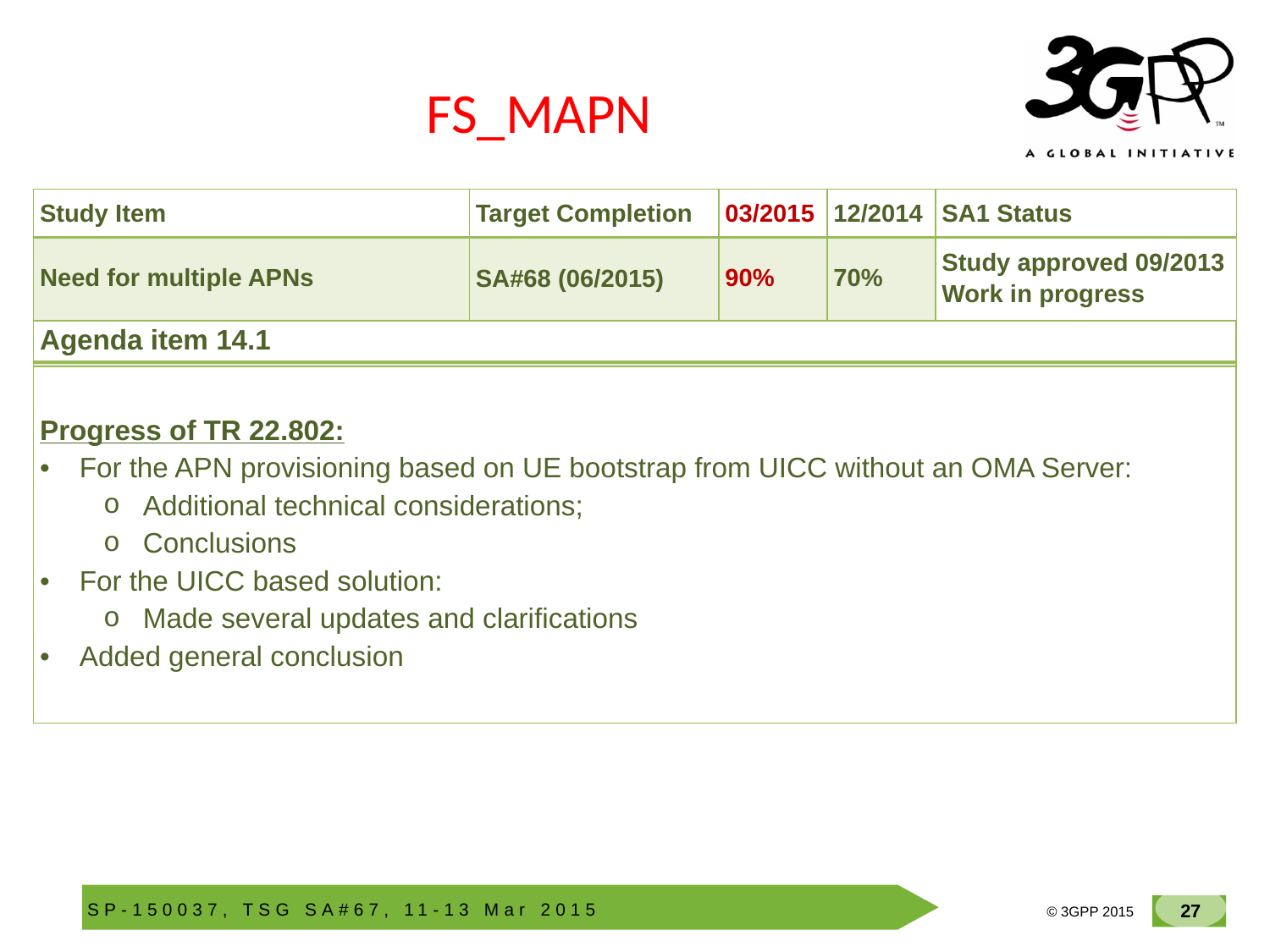

# FS_MAPN
| Study Item | Target Completion | 03/2015 | 12/2014 | SA1 Status |
| --- | --- | --- | --- | --- |
| Need for multiple APNs | SA#68 (06/2015) | 90% | 70% | Study approved 09/2013 Work in progress |
| Agenda item 14.1 |
| --- |
|  |
| Progress of TR 22.802: For the APN provisioning based on UE bootstrap from UICC without an OMA Server: Additional technical considerations; Conclusions For the UICC based solution: Made several updates and clarifications Added general conclusion |